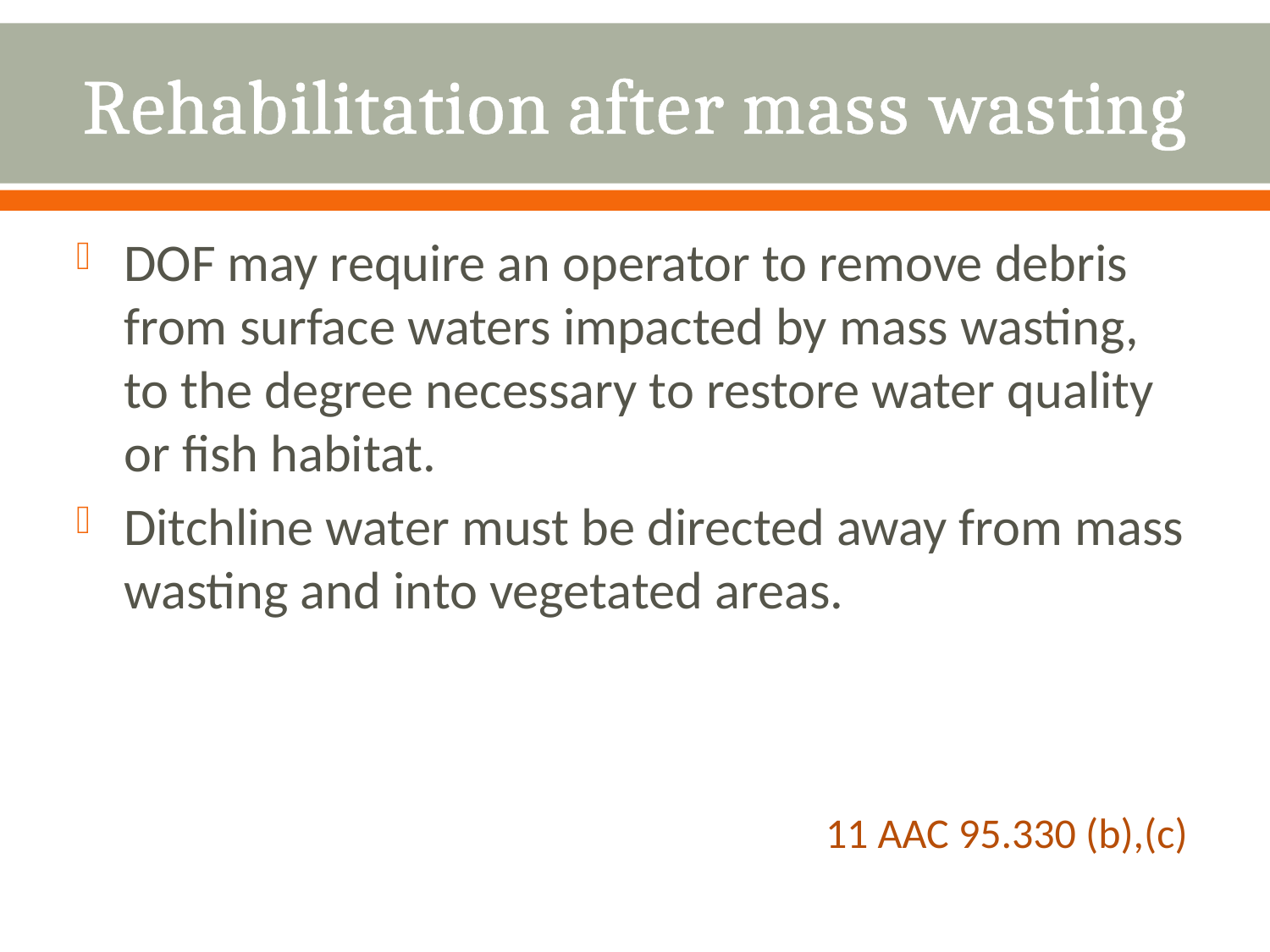

# Rehabilitation after mass wasting
DOF may require an operator to remove debris from surface waters impacted by mass wasting, to the degree necessary to restore water quality or fish habitat.
Ditchline water must be directed away from mass wasting and into vegetated areas.

					            11 AAC 95.330 (b),(c)